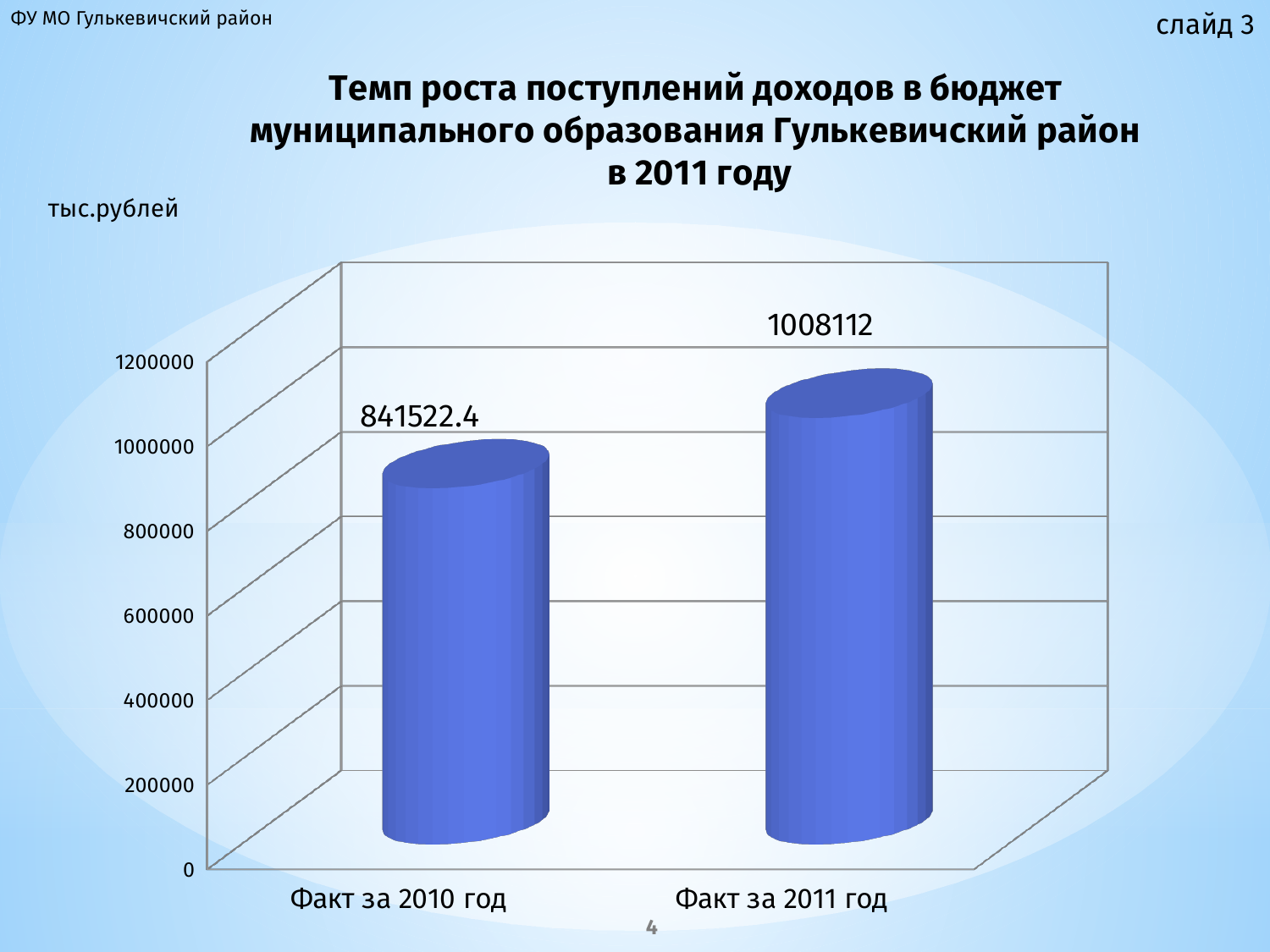

слайд 3
ФУ МО Гулькевичский район

[unsupported chart]

тыс.рублей
4